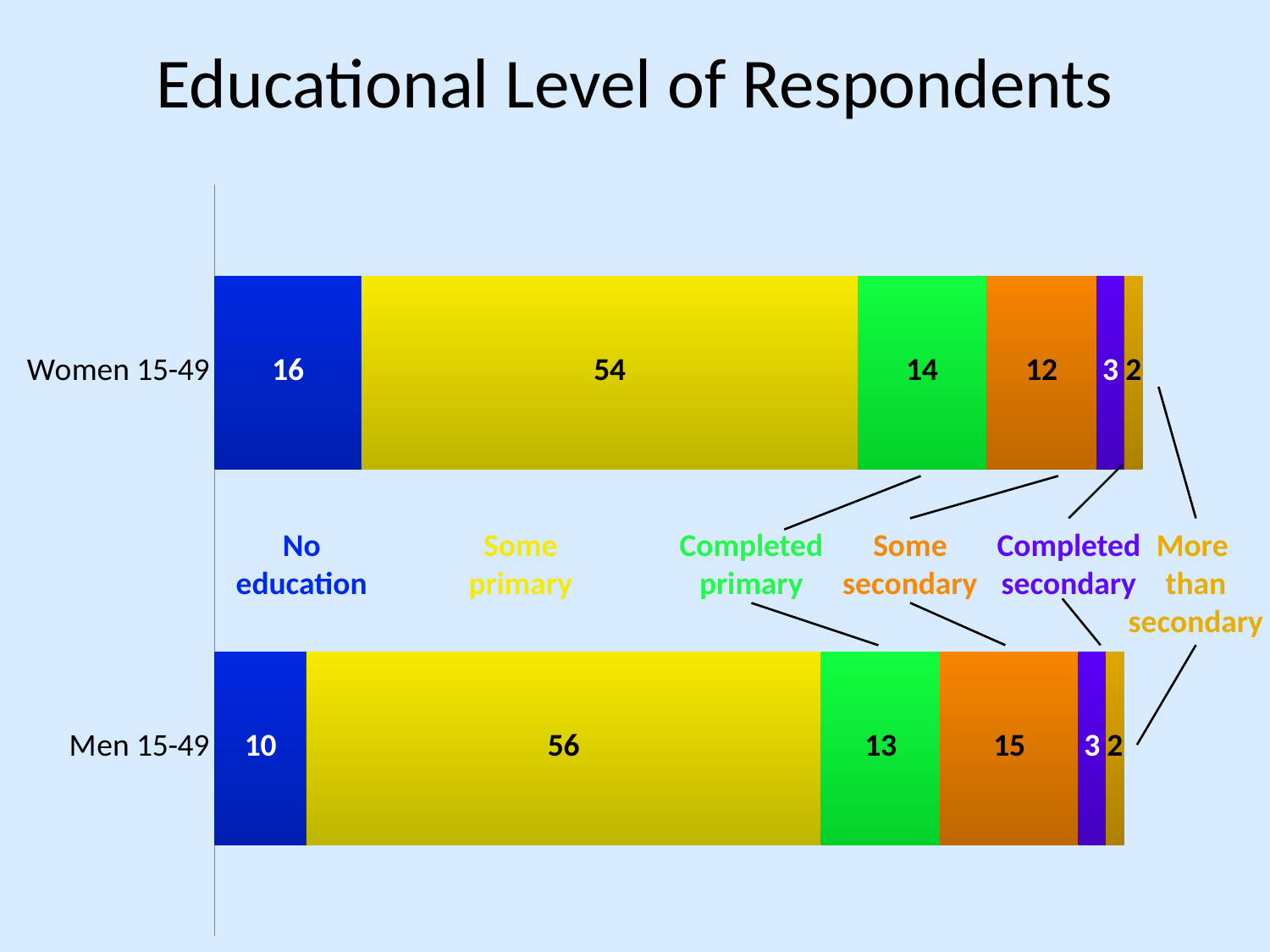

# Educational Level of Respondents

### Chart

| Category | No education | Some primary | Completed primary | Some secondary  | Completed secondary | More than secondary |
|---|---|---|---|---|---|---|
| Men 15-49 | 10.0 | 56.0 | 13.0 | 15.0 | 3.0 | 2.0 |
| Women 15-49 | 16.0 | 54.0 | 14.0 | 12.0 | 3.0 | 2.0 |
No education
Some primary
Completed primary
Some secondary
Completed secondary
More
than secondary